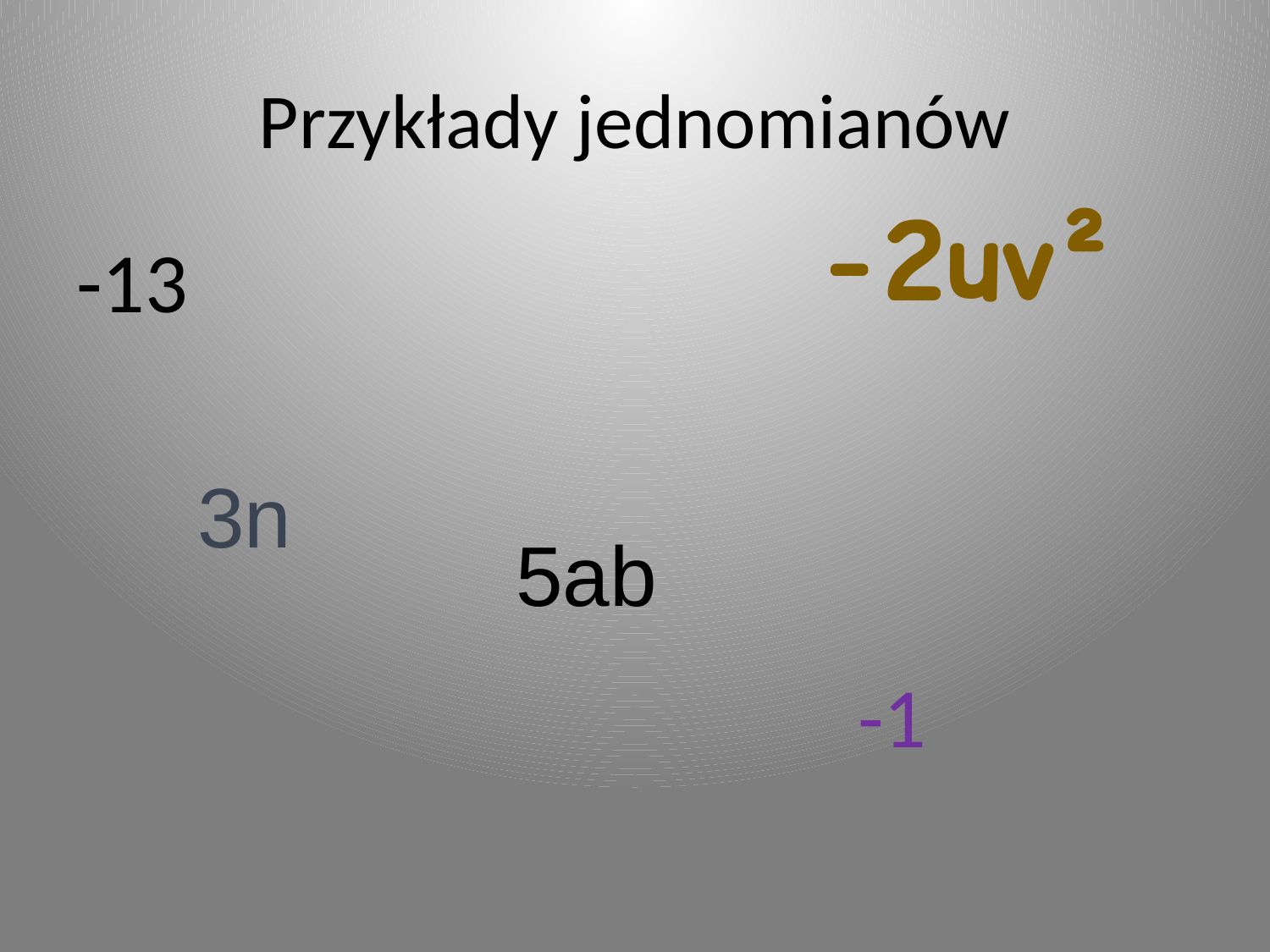

# Przykłady jednomianów
-2uv²
-13
3n

5ab
-1